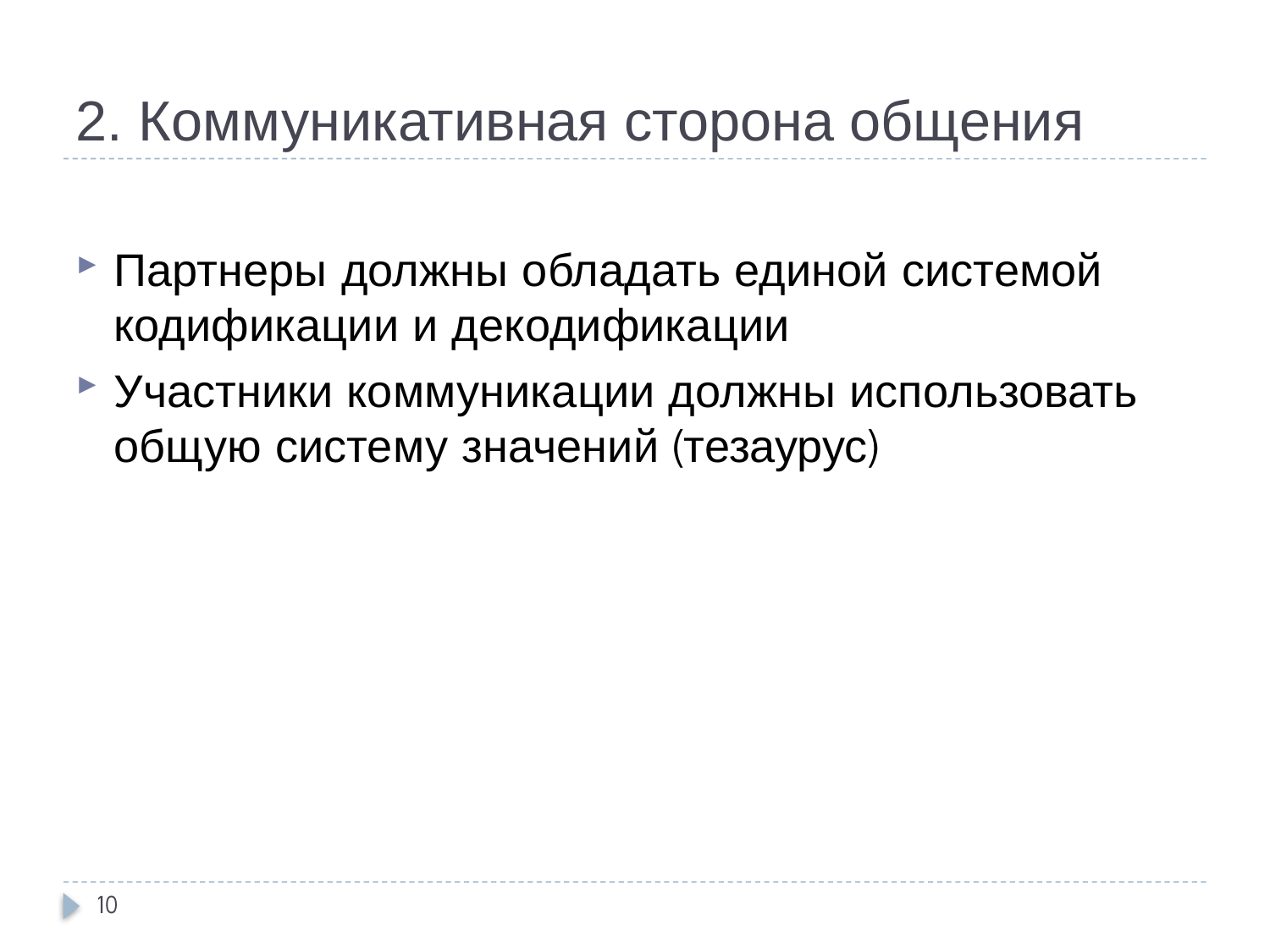

# 2. Коммуникативная сторона общения

Партнеры должны обладать единой системой кодификации и декодификации
Участники коммуникации должны использовать общую систему значений (тезаурус)
10